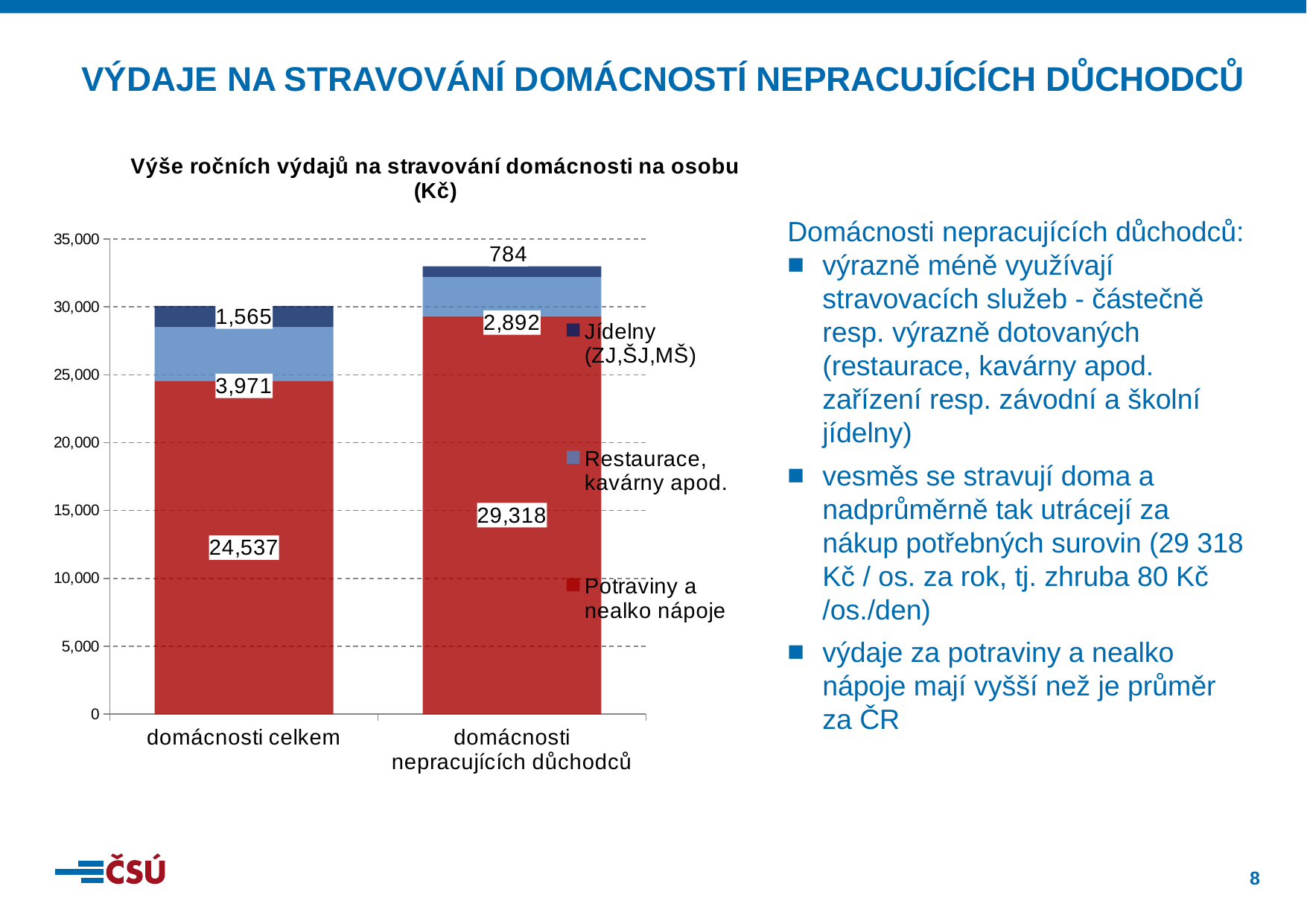

Výdaje na stravování domácností nepracujících důchodců

### Chart: Výše ročních výdajů na stravování domácnosti na osobu (Kč)

| Category | Potraviny a nealko nápoje | Restaurace, kavárny apod. | Jídelny (ZJ,ŠJ,MŠ) |
|---|---|---|---|
| domácnosti celkem | 24537.0 | 3971.0 | 1565.0 |
| domácnosti nepracujících důchodců | 29318.0 | 2892.0 | 784.0 |
Domácnosti nepracujících důchodců:
výrazně méně využívají stravovacích služeb - částečně resp. výrazně dotovaných (restaurace, kavárny apod. zařízení resp. závodní a školní jídelny)
vesměs se stravují doma a nadprůměrně tak utrácejí za nákup potřebných surovin (29 318 Kč / os. za rok, tj. zhruba 80 Kč /os./den)
výdaje za potraviny a nealko nápoje mají vyšší než je průměr za ČR